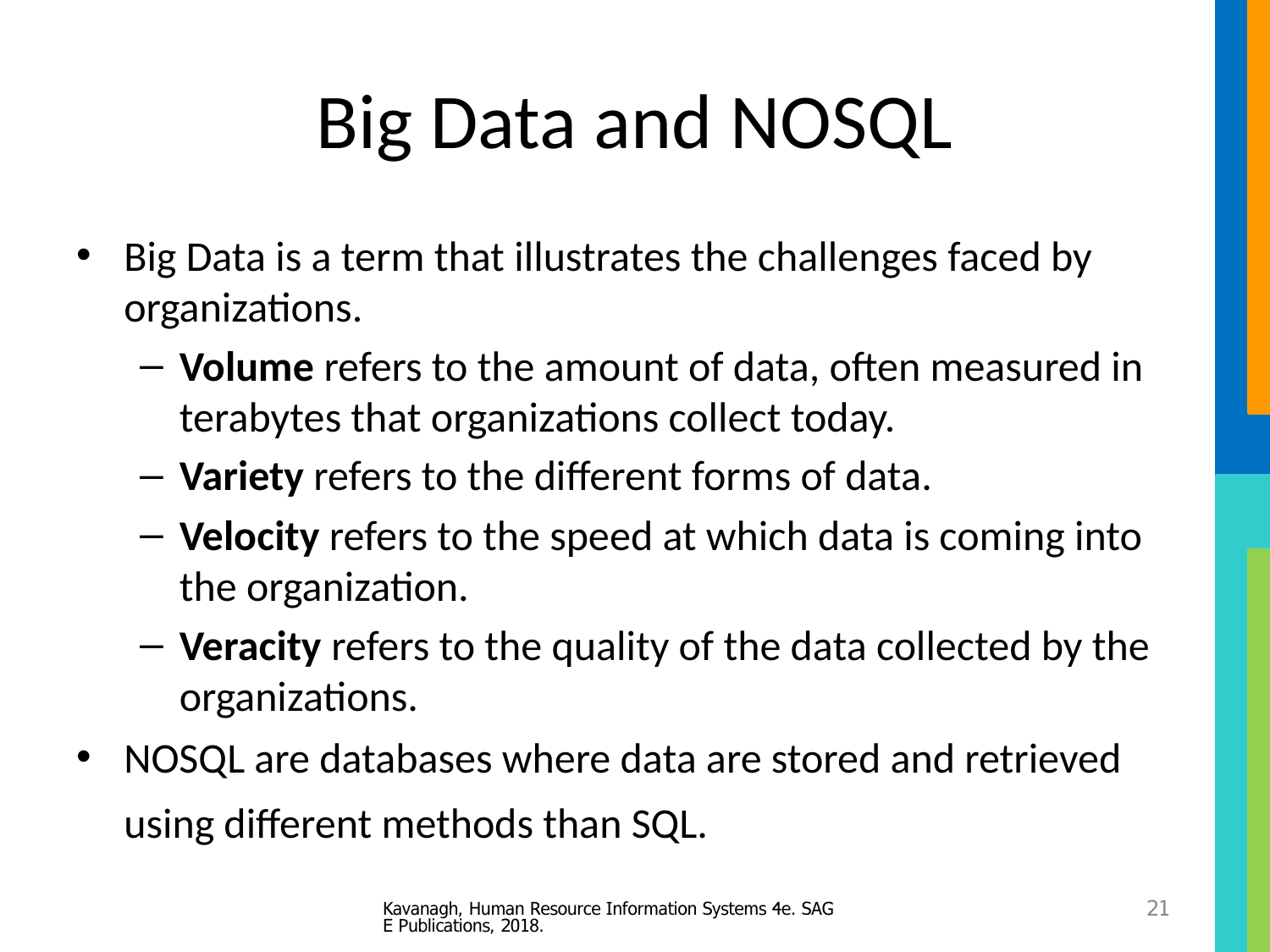

# Big Data and NOSQL
Big Data is a term that illustrates the challenges faced by organizations.
Volume refers to the amount of data, often measured in terabytes that organizations collect today.
Variety refers to the different forms of data.
Velocity refers to the speed at which data is coming into the organization.
Veracity refers to the quality of the data collected by the organizations.
NOSQL are databases where data are stored and retrieved using different methods than SQL.
Kavanagh, Human Resource Information Systems 4e. SAGE Publications, 2018.
21